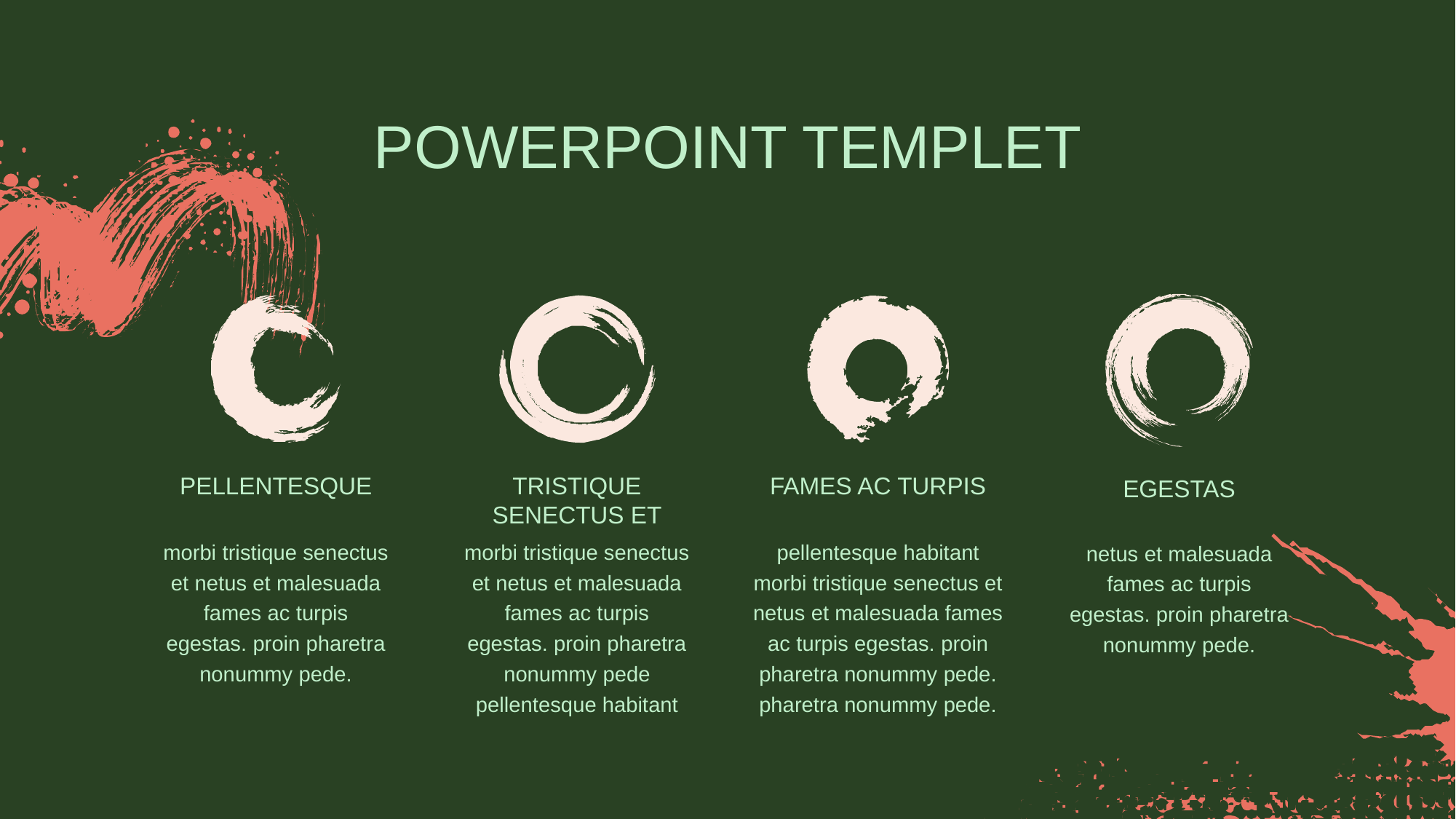

POWERPOINT TEMPLET

PELLENTESQUE
TRISTIQUE SENECTUS ET
FAMES AC TURPIS
EGESTAS
morbi tristique senectus et netus et malesuada fames ac turpis egestas. proin pharetra nonummy pede.
morbi tristique senectus et netus et malesuada fames ac turpis egestas. proin pharetra nonummy pede
pellentesque habitant
pellentesque habitant morbi tristique senectus et netus et malesuada fames ac turpis egestas. proin pharetra nonummy pede.
pharetra nonummy pede.
netus et malesuada fames ac turpis egestas. proin pharetra nonummy pede.